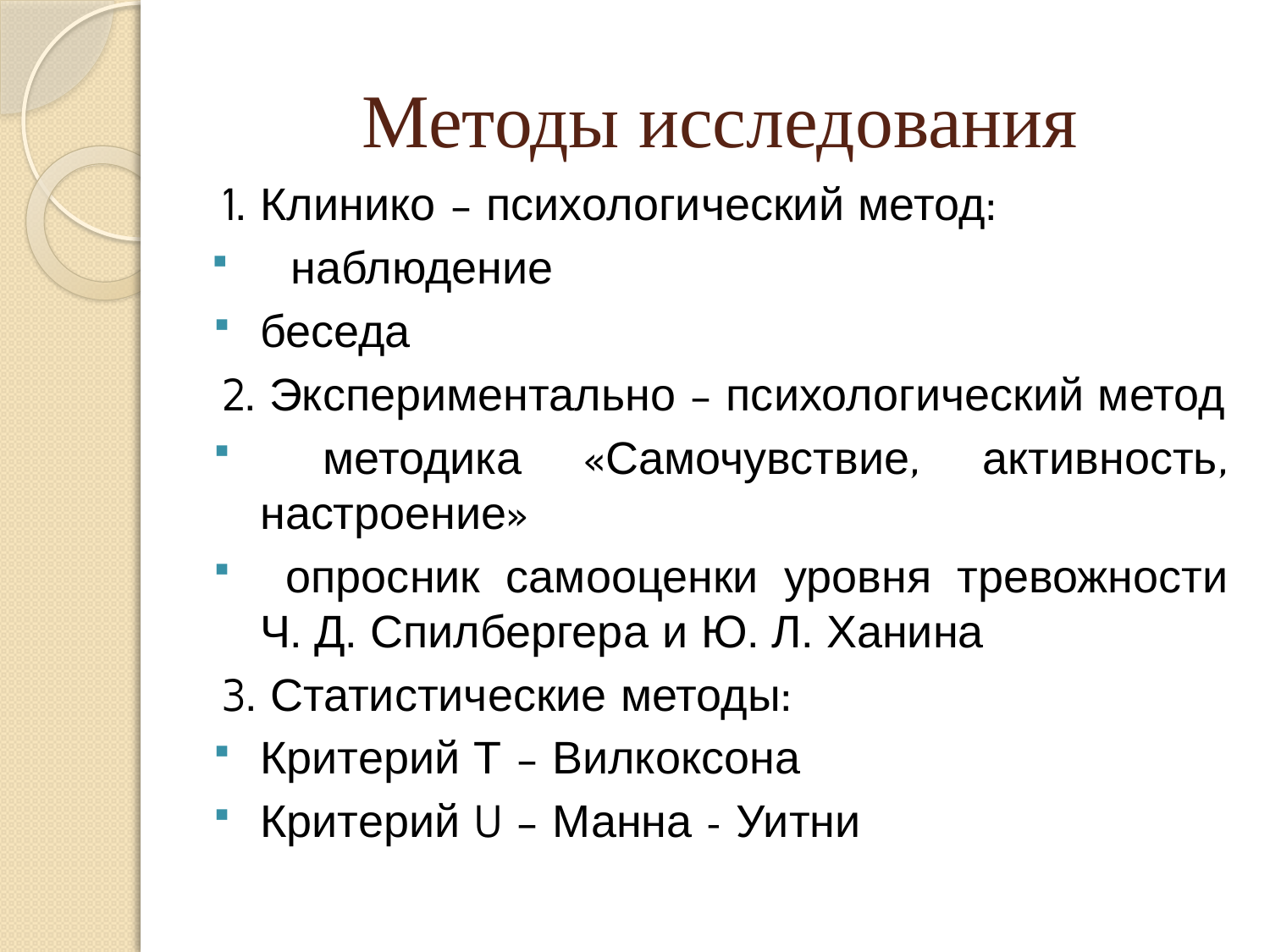

# Методы исследования
1. Клинико – психологический метод:
наблюдение
беседа
2. Экспериментально – психологический метод
 методика «Самочувствие, активность, настроение»
 опросник самооценки уровня тревожности Ч. Д. Спилбергера и Ю. Л. Ханина
3. Статистические методы:
Критерий Т – Вилкоксона
Критерий U – Манна - Уитни